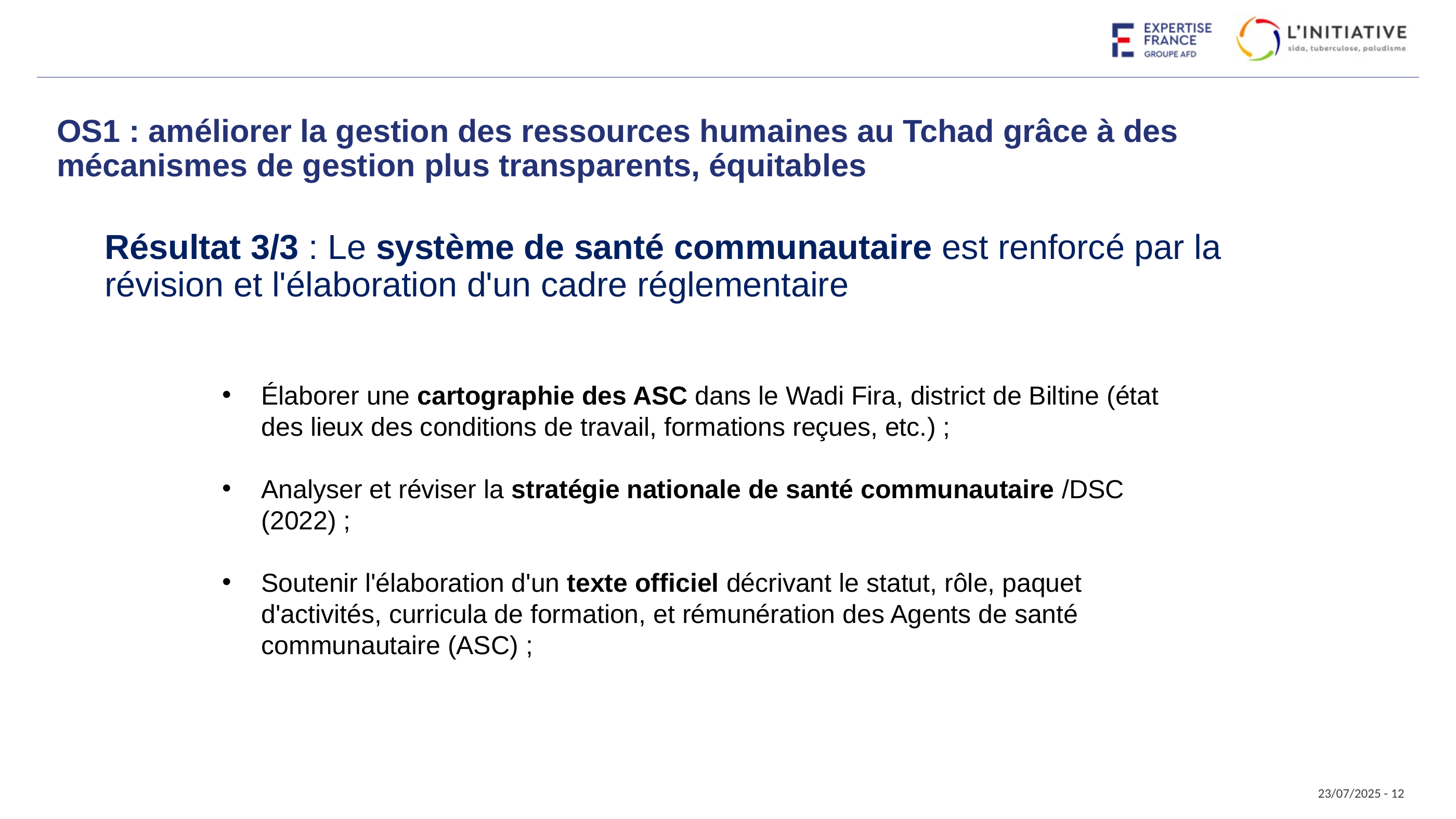

OS1 : améliorer la gestion des ressources humaines au Tchad grâce à des mécanismes de gestion plus transparents, équitables

Résultat 3/3 : Le système de santé communautaire est renforcé par la révision et l'élaboration d'un cadre réglementaire

Élaborer une cartographie des ASC dans le Wadi Fira, district de Biltine (état des lieux des conditions de travail, formations reçues, etc.) ;

Analyser et réviser la stratégie nationale de santé communautaire /DSC (2022) ;

Soutenir l'élaboration d'un texte officiel décrivant le statut, rôle, paquet d'activités, curricula de formation, et rémunération des Agents de santé communautaire (ASC) ;

23/07/2025 - 12